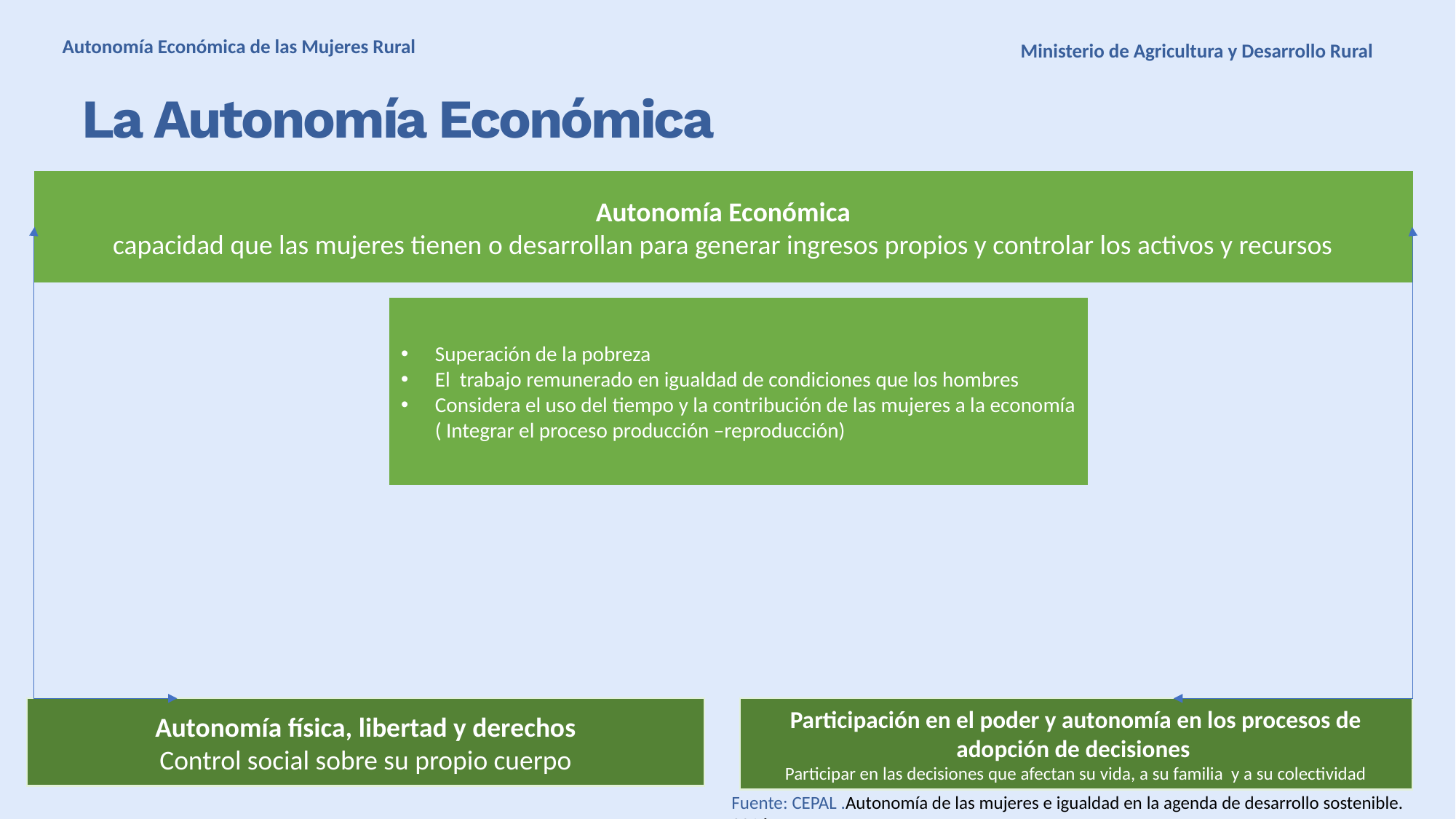

Autonomía Económica de las Mujeres Rural
Ministerio de Agricultura y Desarrollo Rural
La Autonomía Económica
Autonomía Económica
capacidad que las mujeres tienen o desarrollan para generar ingresos propios y controlar los activos y recursos
Superación de la pobreza
El  trabajo remunerado en igualdad de condiciones que los hombres
Considera el uso del tiempo y la contribución de las mujeres a la economía ( Integrar el proceso producción –reproducción)
Autonomía física, libertad y derechos
Control social sobre su propio cuerpo
Participación en el poder y autonomía en los procesos de adopción de decisiones
Participar en las decisiones que afectan su vida, a su familia  y a su colectividad
Fuente: CEPAL .Autonomía de las mujeres e igualdad en la agenda de desarrollo sostenible. 2016